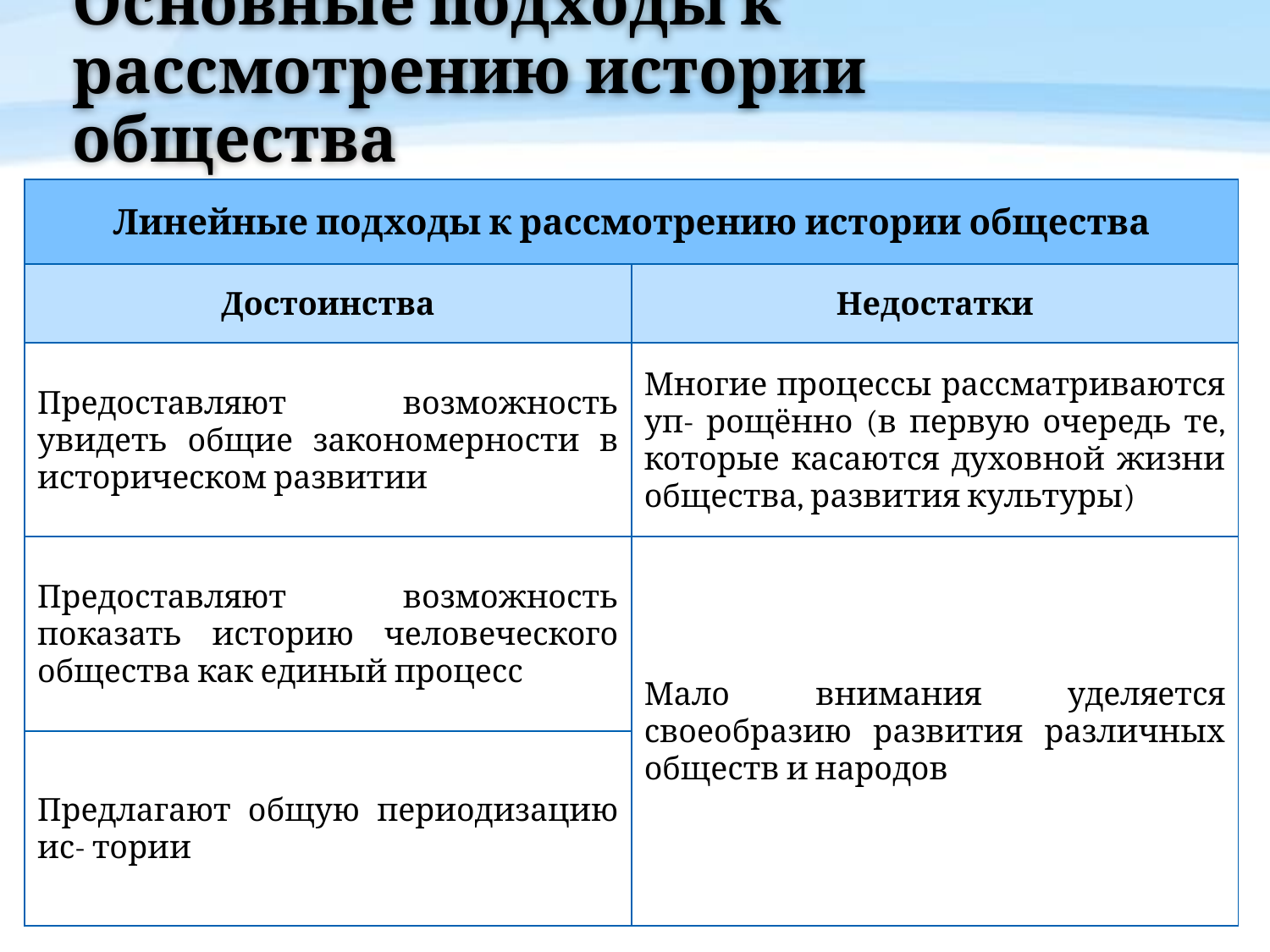

# Основные подходы к рассмотрению истории общества
| Линейные подходы к рассмотрению истории общества |  |
| --- | --- |
| Достоинства | Недостатки |
| Предоставляют возможность увидеть общие закономерности в историческом развитии | Многие процессы рассматриваются уп- рощённо (в первую очередь те, которые касаются духовной жизни общества, развития культуры) |
| Предоставляют возможность показать историю человеческого общества как единый процесс | Мало внимания уделяется своеобразию развития различных обществ и народов |
| Предлагают общую периодизацию ис- тории |  |